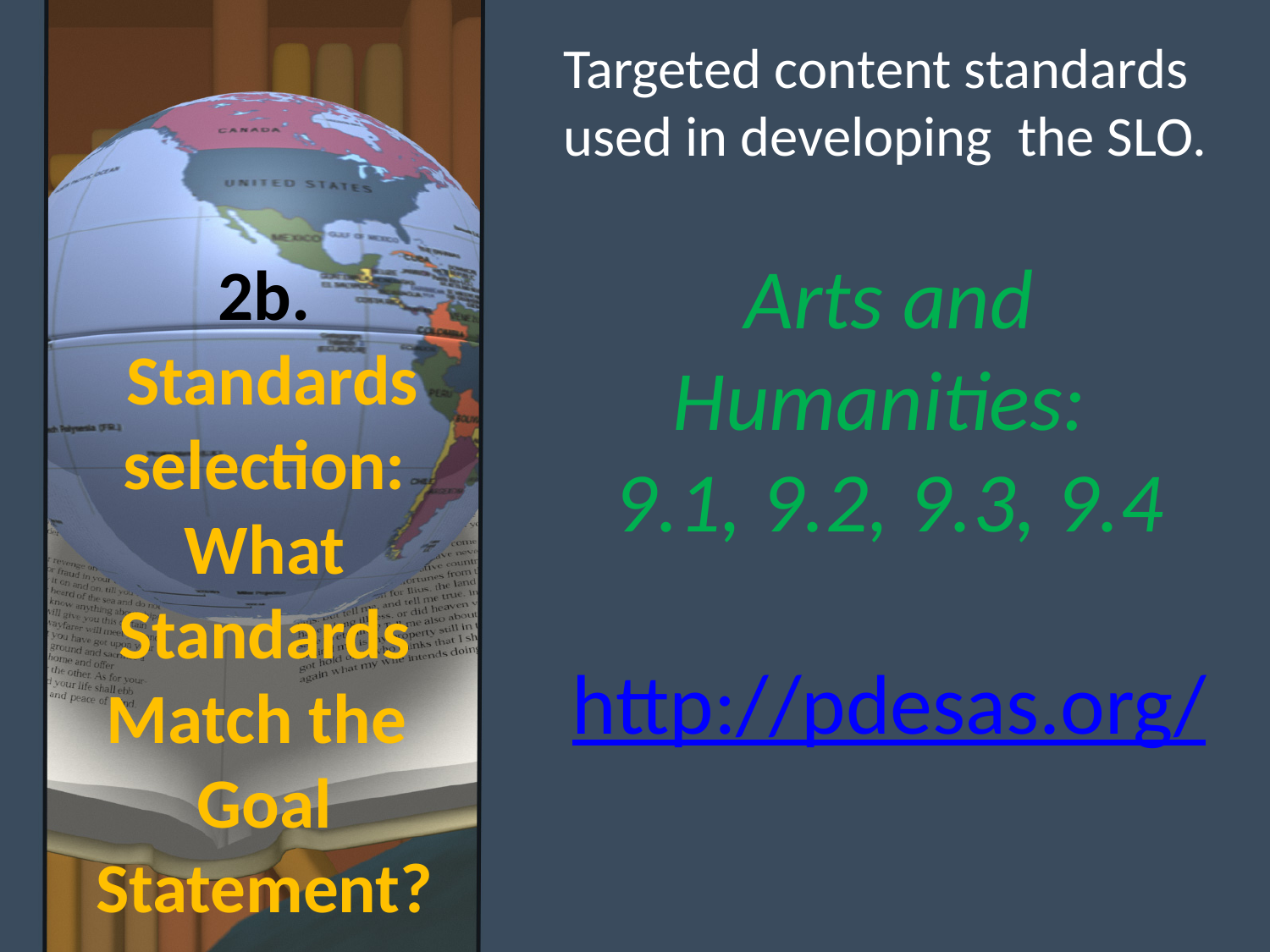

Targeted content standards used in developing  the SLO.

Arts and Humanities:
9.1, 9.2, 9.3, 9.4

http://pdesas.org/

2b.
 Standards selection:
What Standards Match the
Goal Statement?